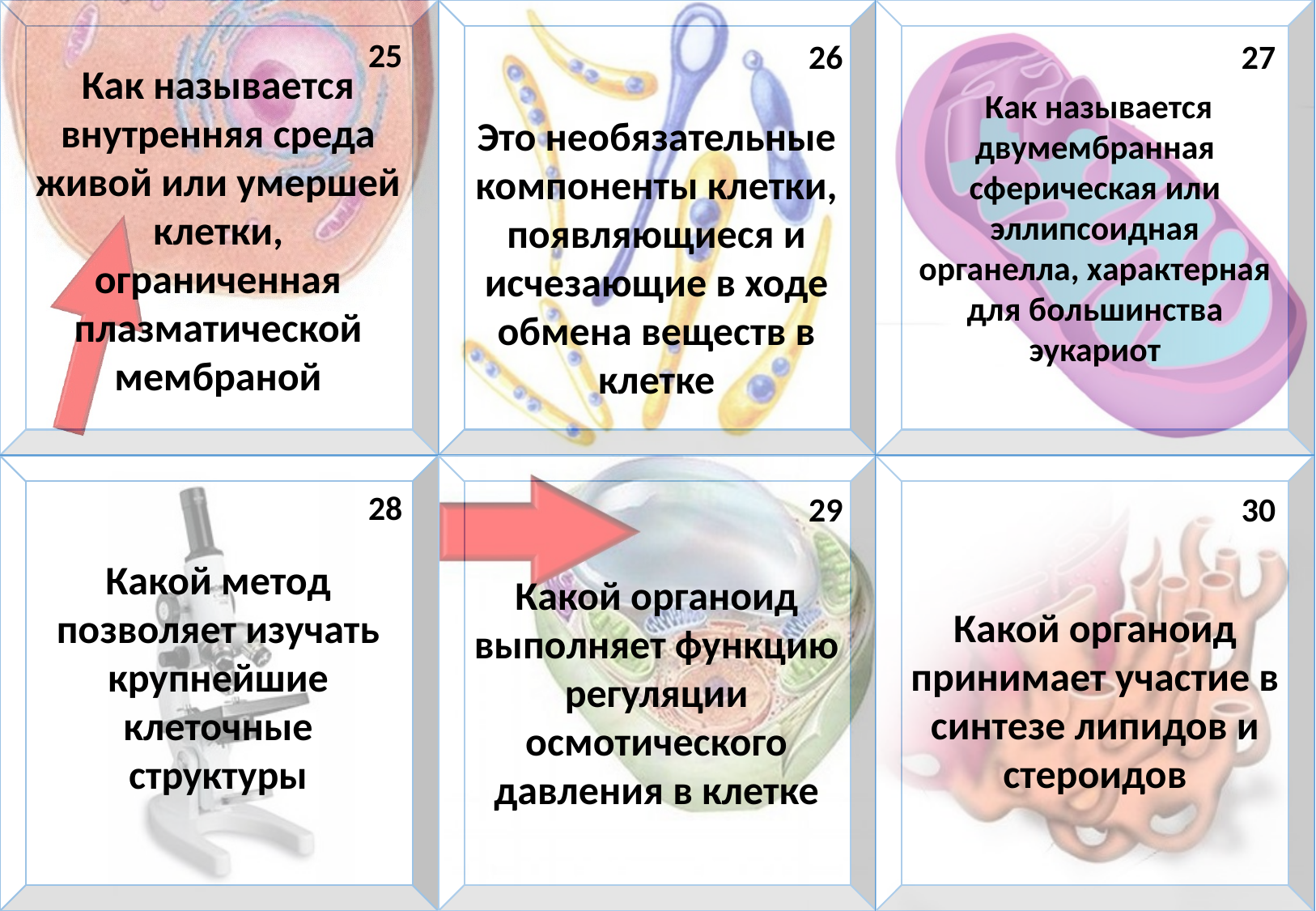

|  |  |  |
| --- | --- | --- |
|  |  |  |

25
26
27

Как называется внутренняя среда живой или умершей клетки, ограниченная плазматической мембраной
 Как называется двумембранная сферическая или эллипсоидная органелла, характерная для большинства эукариот
Это необязательные компоненты клетки, появляющиеся и исчезающие в ходе обмена веществ в клетке

28
29
30

Какой метод позволяет изучать крупнейшие клеточные структуры
Какой органоид выполняет функцию регуляции осмотического давления в клетке
Какой органоид принимает участие в синтезе липидов и стероидов